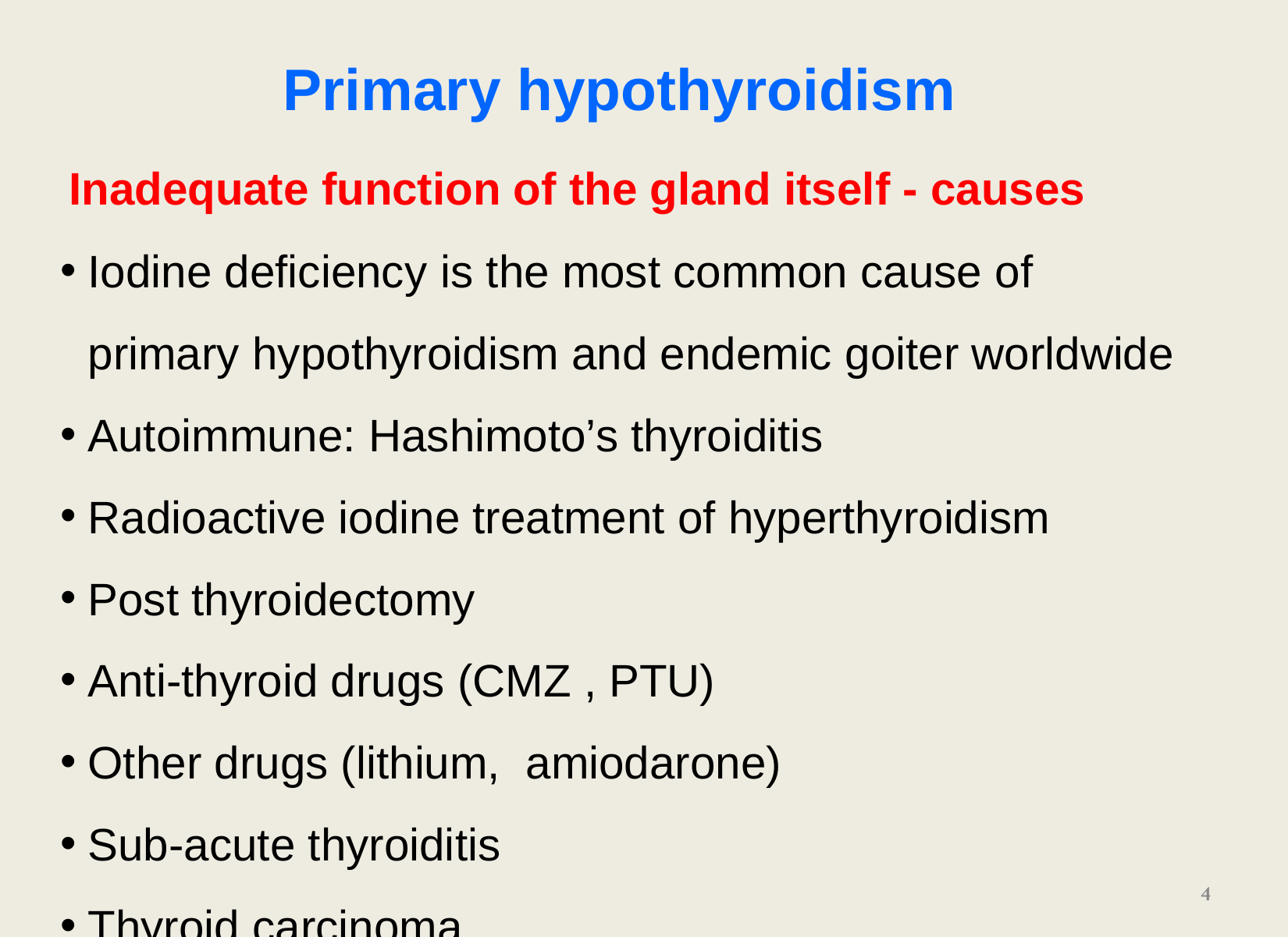

Primary hypothyroidism

 Inadequate function of the gland itself - causes
Iodine deficiency is the most common cause of primary hypothyroidism and endemic goiter worldwide
Autoimmune: Hashimoto’s thyroiditis
Radioactive iodine treatment of hyperthyroidism
Post thyroidectomy
Anti-thyroid drugs (CMZ , PTU)
Other drugs (lithium,  amiodarone)
Sub-acute thyroiditis
Thyroid carcinoma
4